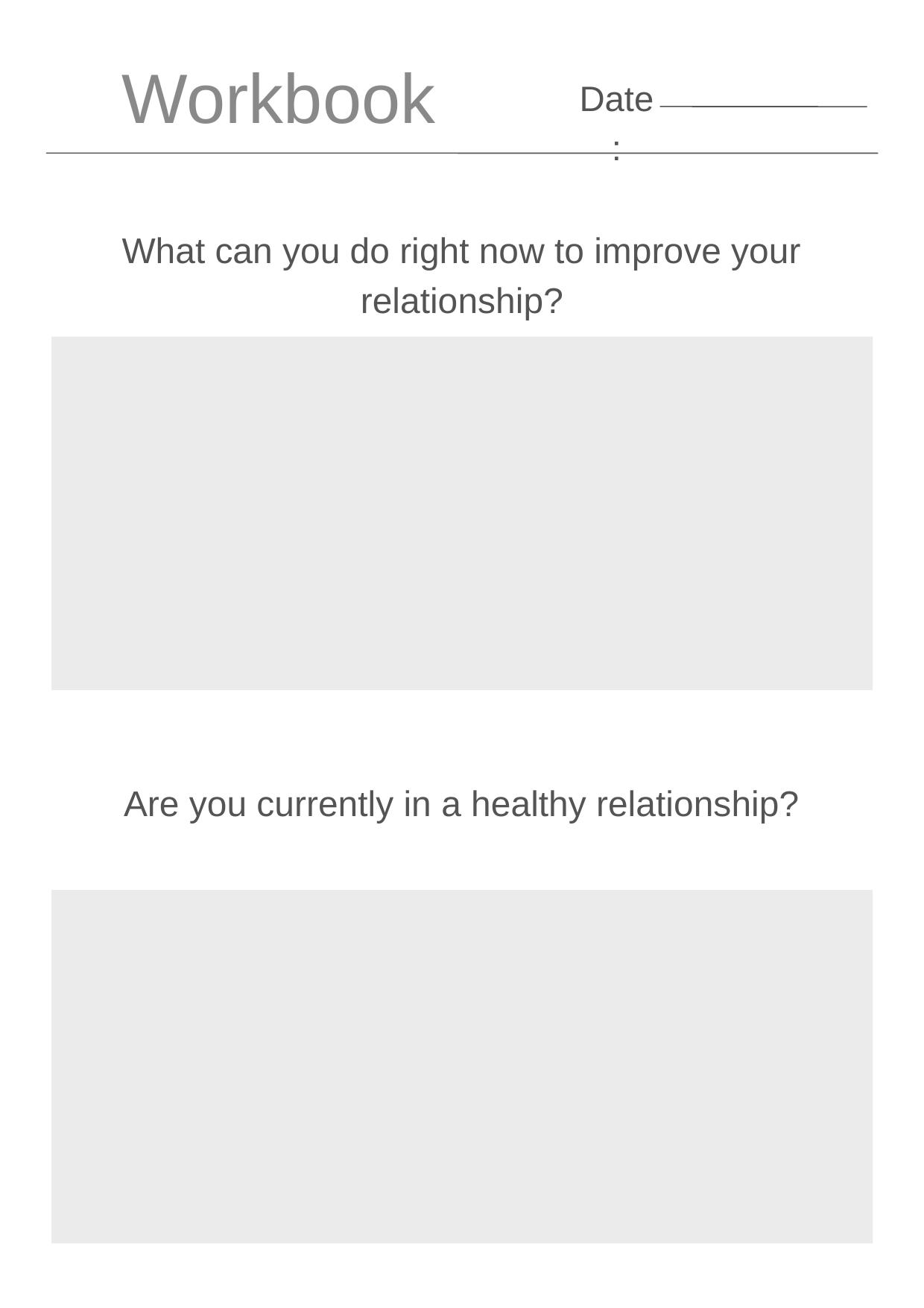

Workbook
Date:

What can you do right now to improve your relationship?

Are you currently in a healthy relationship?